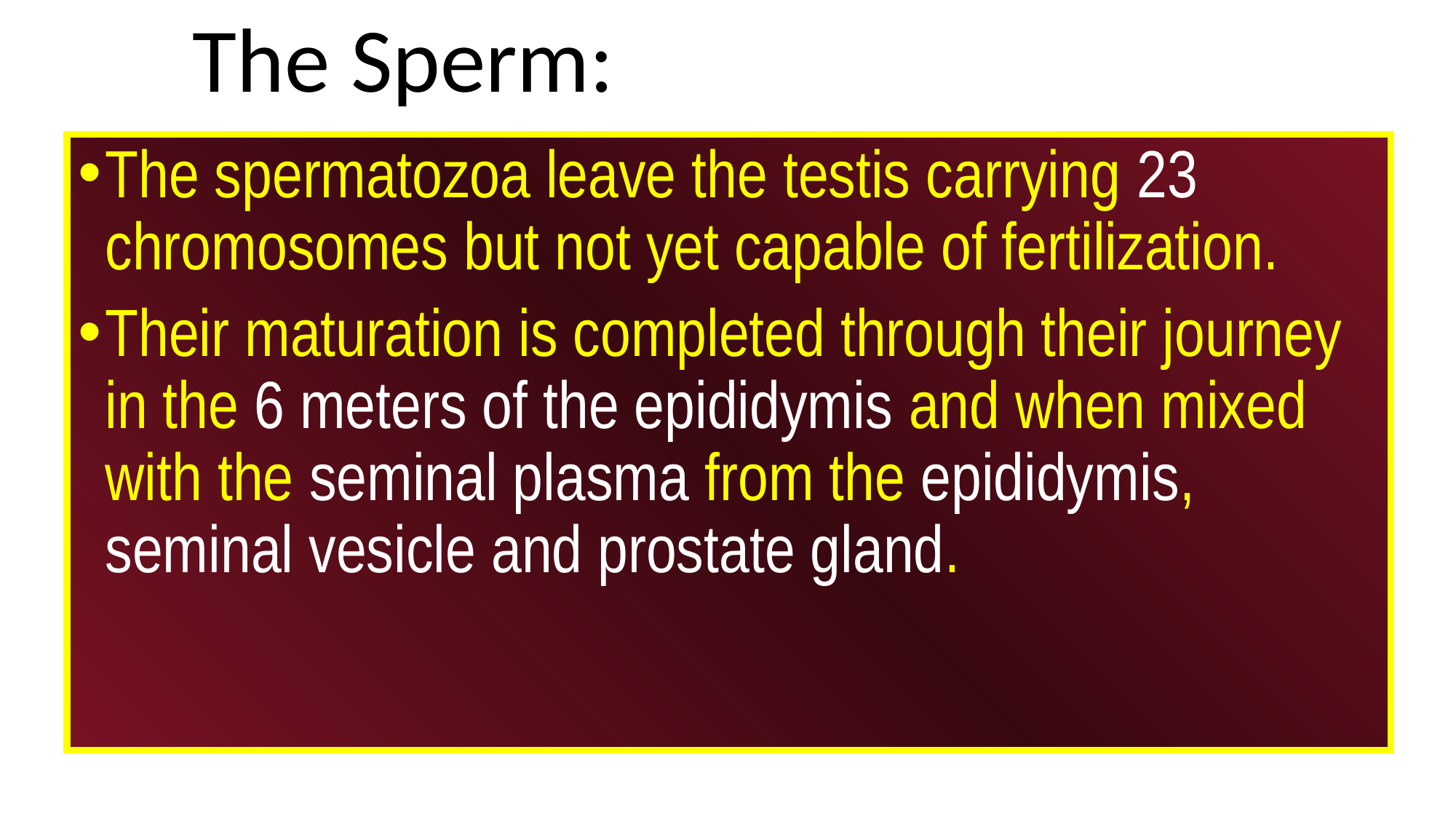

# The Sperm:
The spermatozoa leave the testis carrying 23 chromosomes but not yet capable of fertilization.
Their maturation is completed through their journey in the 6 meters of the epididymis and when mixed with the seminal plasma from the epididymis, seminal vesicle and prostate gland.